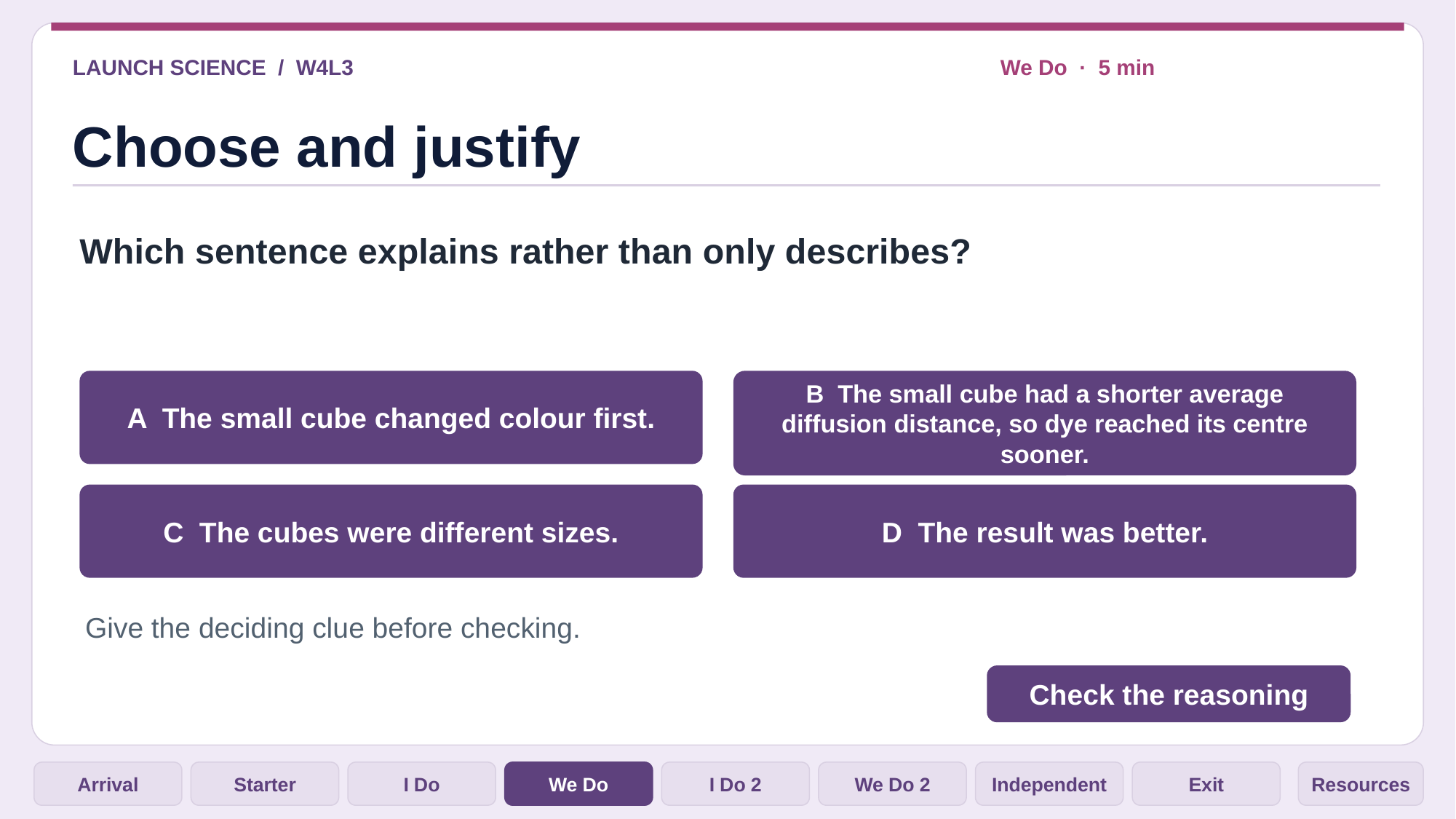

LAUNCH SCIENCE  /  W4L3
We Do  ·  5 min
Choose and justify

Which sentence explains rather than only describes?
A  The small cube changed colour first.
B  The small cube had a shorter average diffusion distance, so dye reached its centre sooner.
C  The cubes were different sizes.
D  The result was better.
Give the deciding clue before checking.
Check the reasoning
Arrival
Starter
I Do
We Do
I Do 2
We Do 2
Independent
Exit
Resources